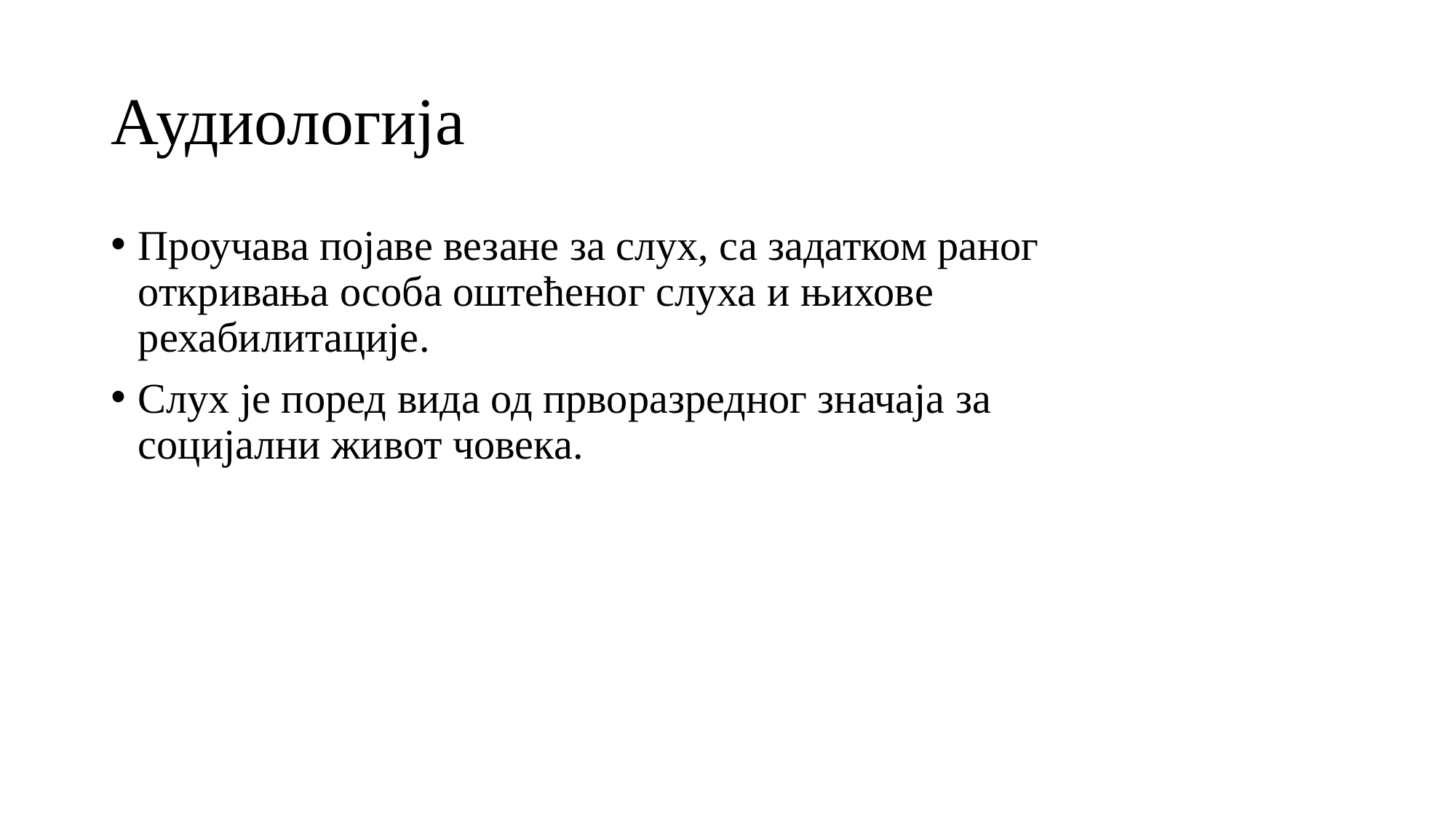

# Аудиологија
Проучава појаве везане за слух, са задатком раног откривања особа оштећеног слуха и њихове рехабилитације.
Слух је поред вида од прворазредног значаја за социјални живот човека.